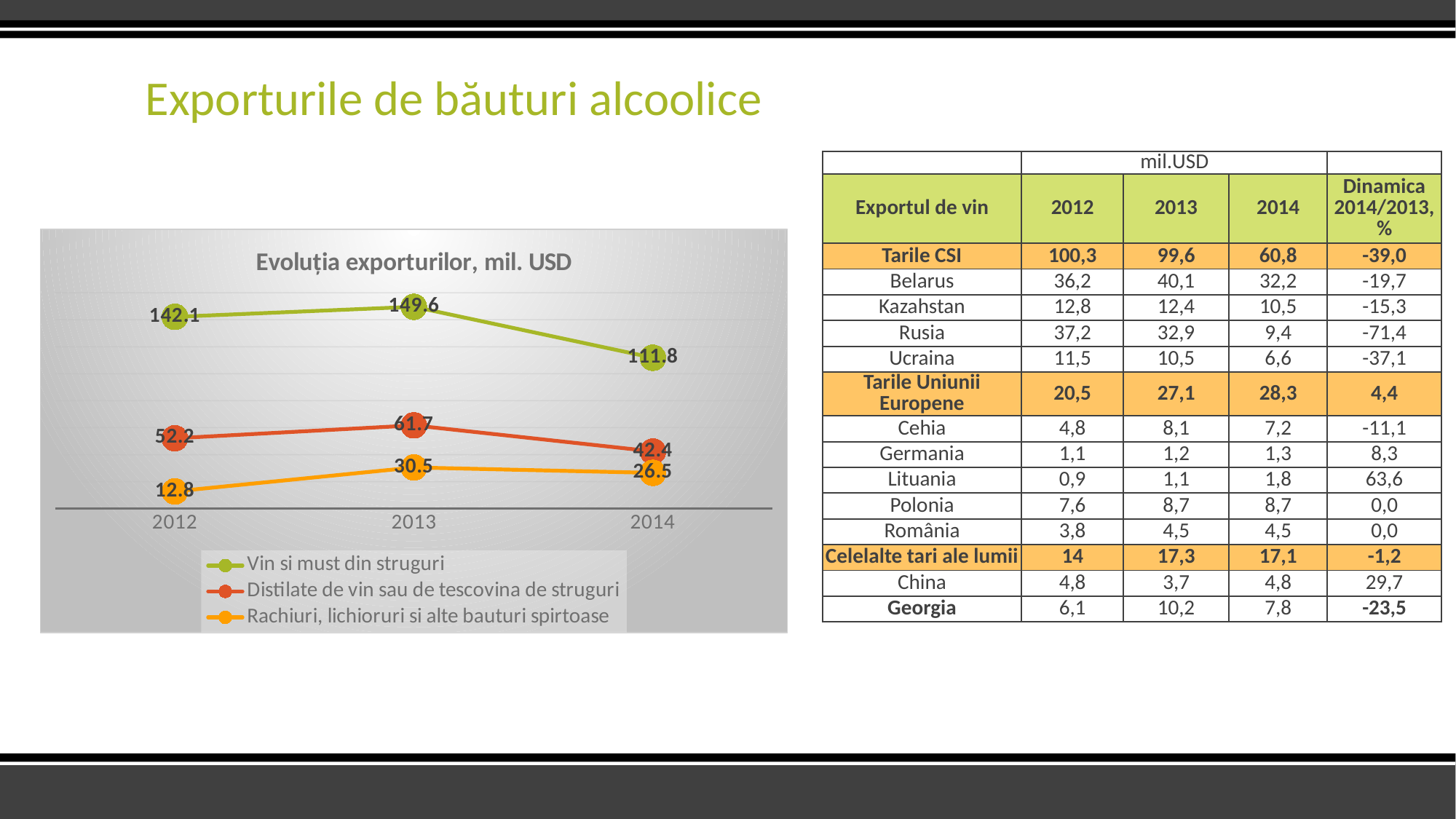

# Exporturile de băuturi alcoolice
|  | mil.USD |  |  |  |
| --- | --- | --- | --- | --- |
| Exportul de vin | 2012 | 2013 | 2014 | Dinamica 2014/2013,% |
| Tarile CSI | 100,3 | 99,6 | 60,8 | -39,0 |
| Belarus | 36,2 | 40,1 | 32,2 | -19,7 |
| Kazahstan | 12,8 | 12,4 | 10,5 | -15,3 |
| Rusia | 37,2 | 32,9 | 9,4 | -71,4 |
| Ucraina | 11,5 | 10,5 | 6,6 | -37,1 |
| Tarile Uniunii Europene | 20,5 | 27,1 | 28,3 | 4,4 |
| Cehia | 4,8 | 8,1 | 7,2 | -11,1 |
| Germania | 1,1 | 1,2 | 1,3 | 8,3 |
| Lituania | 0,9 | 1,1 | 1,8 | 63,6 |
| Polonia | 7,6 | 8,7 | 8,7 | 0,0 |
| România | 3,8 | 4,5 | 4,5 | 0,0 |
| Celelalte tari ale lumii | 14 | 17,3 | 17,1 | -1,2 |
| China | 4,8 | 3,7 | 4,8 | 29,7 |
| Georgia | 6,1 | 10,2 | 7,8 | -23,5 |

### Chart: Evoluția exporturilor, mil. USD

| Category | Vin si must din struguri | Distilate de vin sau de tescovina de struguri | Rachiuri, lichioruri si alte bauturi spirtoase |
|---|---|---|---|
| 2012 | 142.1287 | 52.16510000000002 | 12.7661 |
| 2013 | 149.59040000000005 | 61.7143 | 30.5135 |
| 2014 | 111.8301 | 42.41759999999999 | 26.51749999999999 |